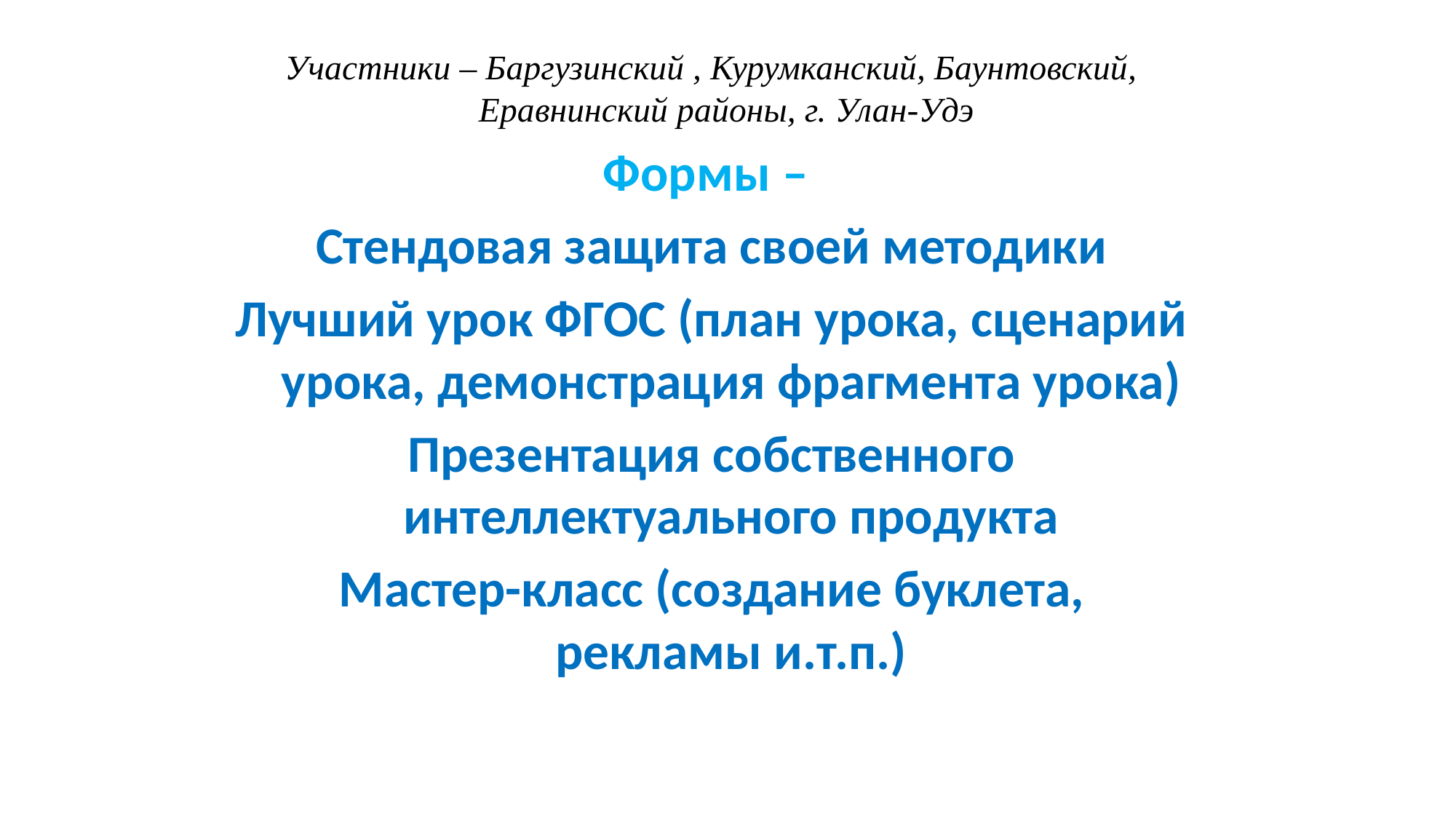

Участники – Баргузинский , Курумканский, Баунтовский, Еравнинский районы, г. Улан-Удэ
Формы –
Стендовая защита своей методики
Лучший урок ФГОС (план урока, сценарий урока, демонстрация фрагмента урока)
Презентация собственного интеллектуального продукта
Мастер-класс (создание буклета, рекламы и.т.п.)